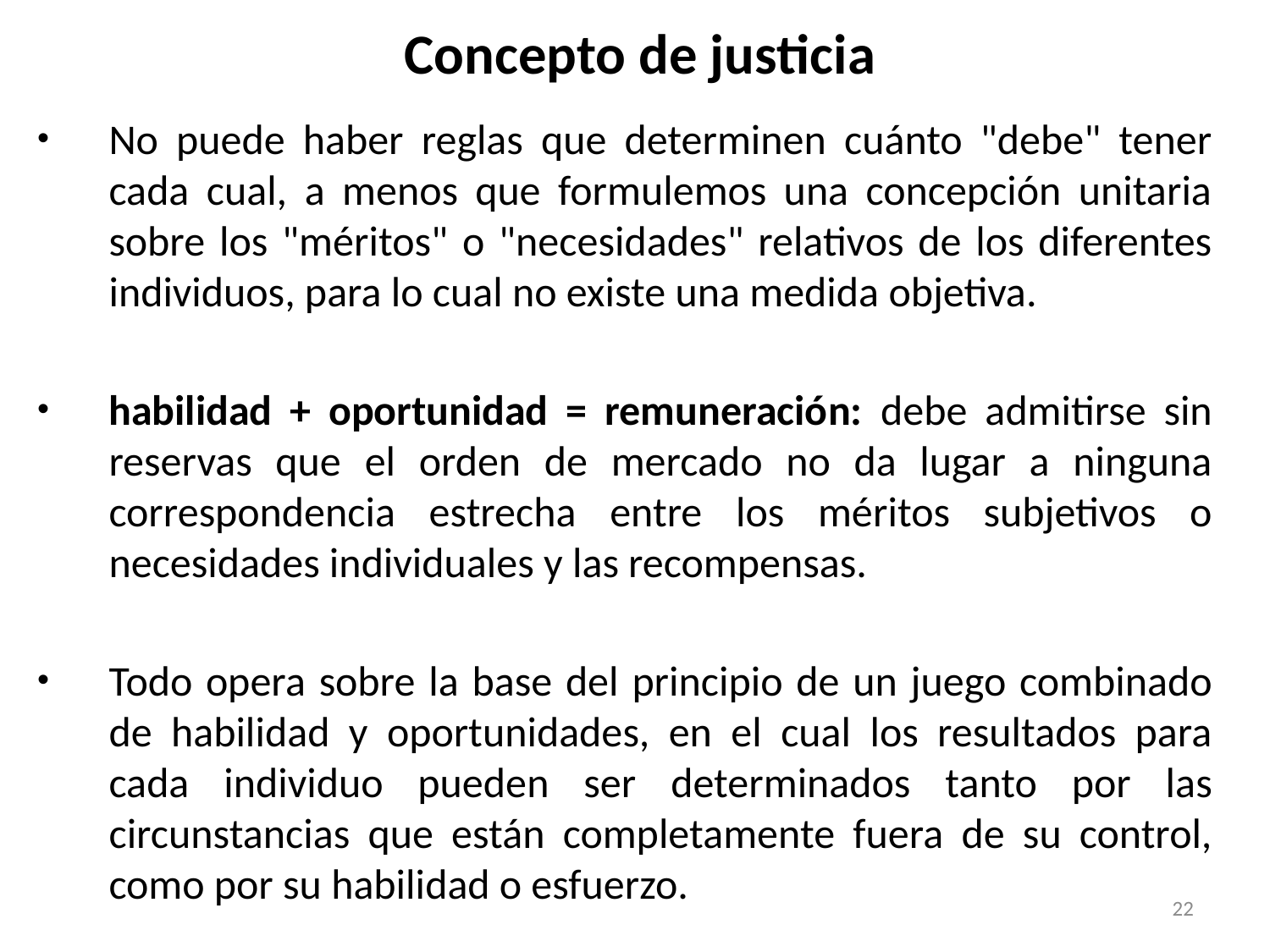

# Concepto de justicia
No puede haber reglas que determinen cuánto "debe" tener cada cual, a menos que formulemos una concepción unitaria sobre los "méritos" o "necesidades" relativos de los diferentes individuos, para lo cual no existe una medida objetiva.

habilidad + oportunidad = remuneración: debe admitirse sin reservas que el orden de mercado no da lugar a ninguna correspondencia estrecha entre los méritos subjetivos o necesidades individuales y las recompensas.

Todo opera sobre la base del principio de un juego combinado de habilidad y oportunidades, en el cual los resultados para cada individuo pueden ser determinados tanto por las circunstancias que están completamente fuera de su control, como por su habilidad o esfuerzo.
22